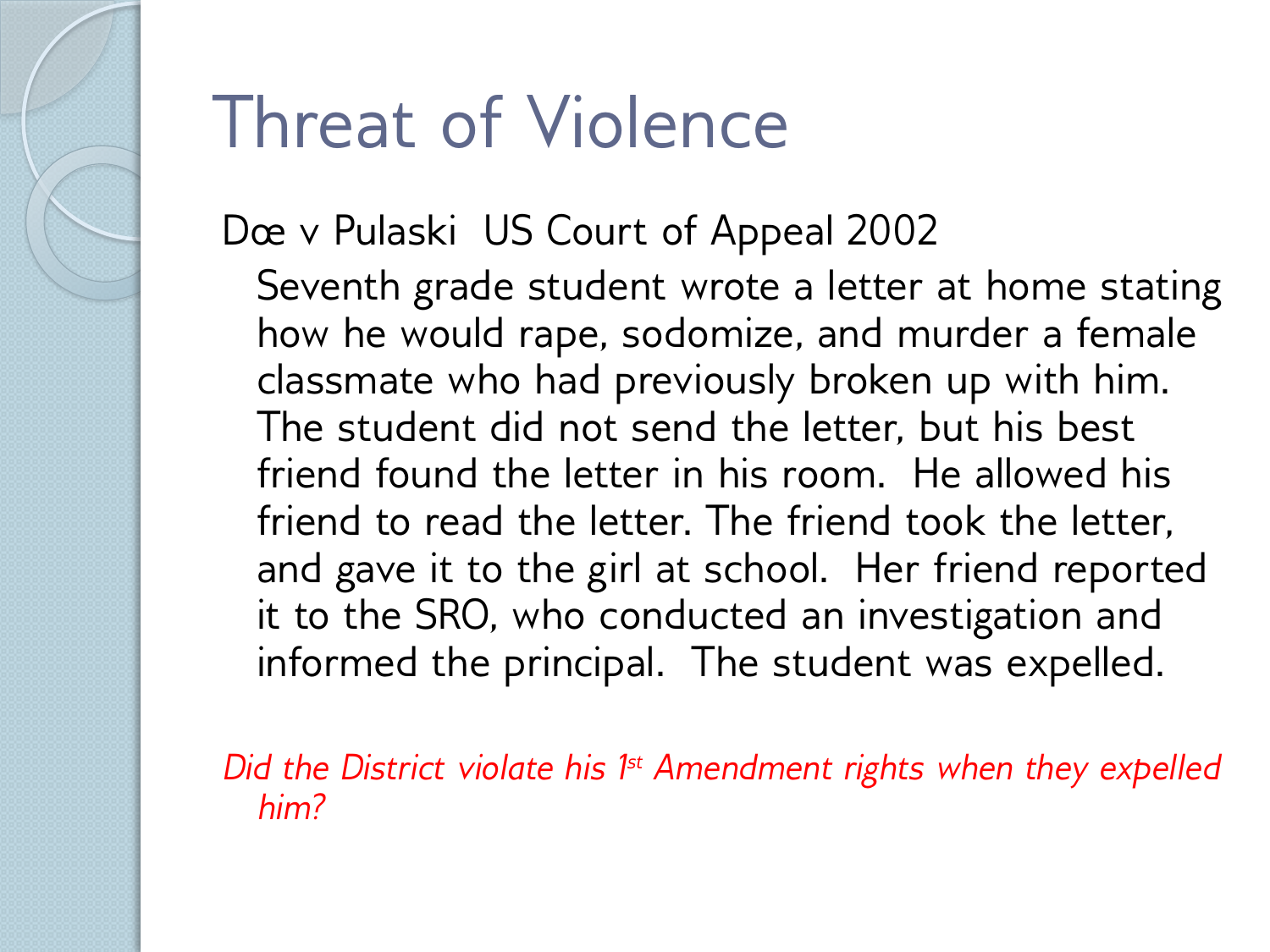

# Threat of Violence
Doe v Pulaski  US Court of Appeal 2002
	Seventh grade student wrote a letter at home stating how he would rape, sodomize, and murder a female classmate who had previously broken up with him. The student did not send the letter, but his best friend found the letter in his room.  He allowed his friend to read the letter. The friend took the letter, and gave it to the girl at school.  Her friend reported it to the SRO, who conducted an investigation and informed the principal.  The student was expelled.

Did the District violate his 1st Amendment rights when they expelled him?